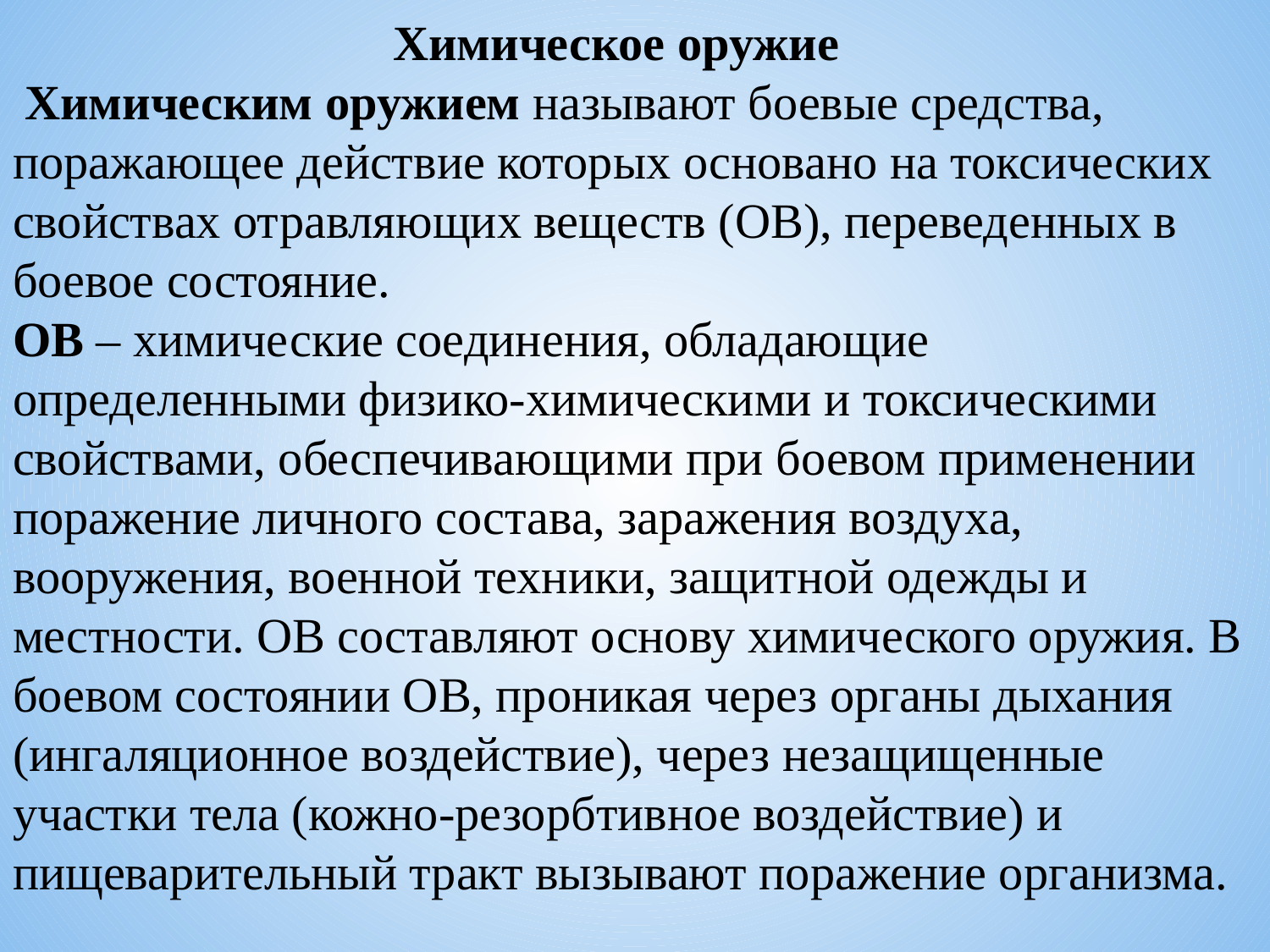

Химическое оружие
 Химическим оружием называют боевые средства, поражающее действие которых основано на токсических свойствах отравляющих веществ (ОВ), переведенных в боевое состояние.
ОВ – химические соединения, обладающие определенными физико-химическими и токсическими свойствами, обеспечивающими при боевом применении поражение личного состава, заражения воздуха, вооружения, военной техники, защитной одежды и местности. ОВ составляют основу химического оружия. В боевом состоянии ОВ, проникая через органы дыхания (ингаляционное воздействие), через незащищенные участки тела (кожно-резорбтивное воздействие) и пищеварительный тракт вызывают поражение организма.